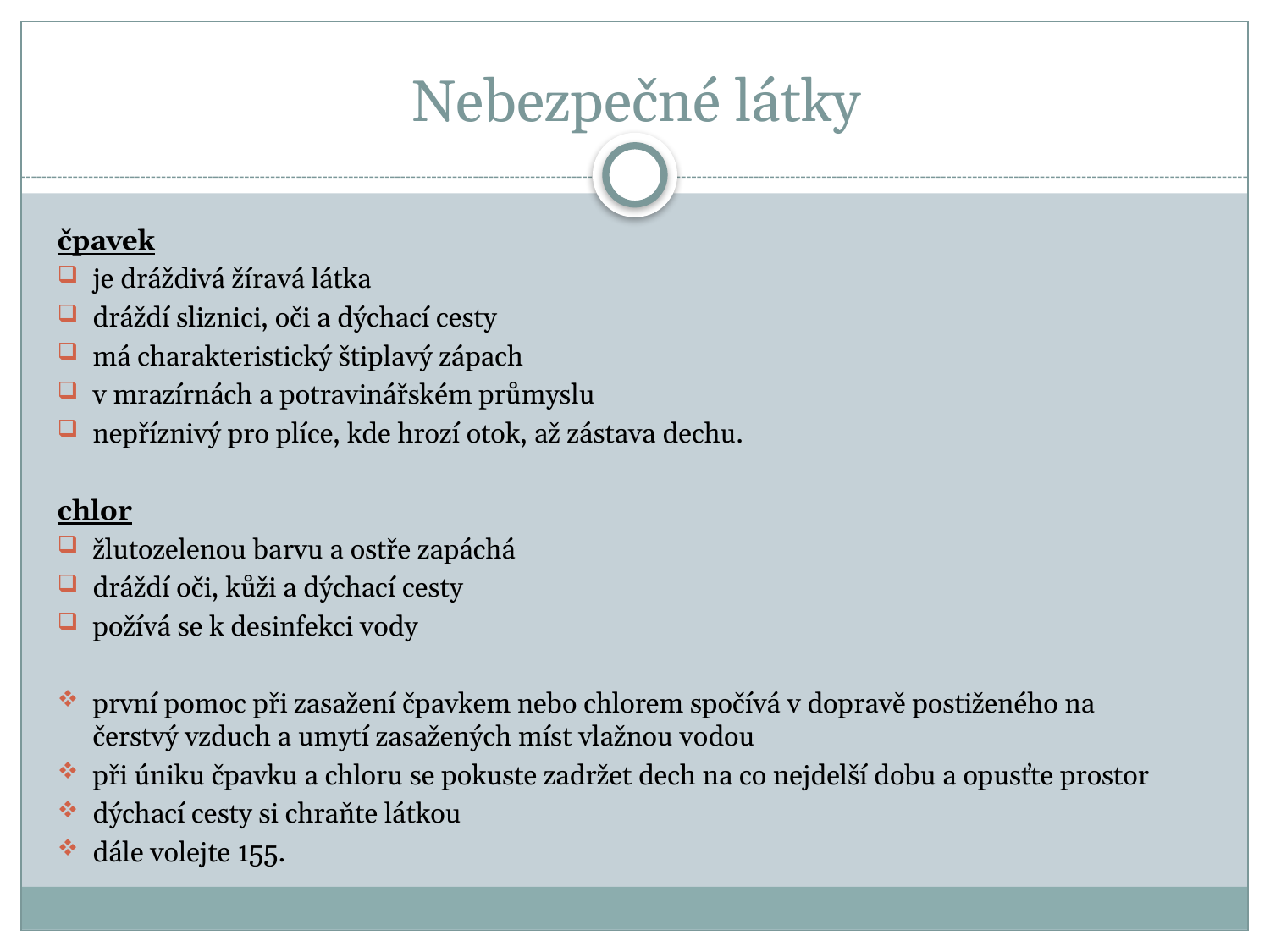

# Nebezpečné látky
čpavek
je dráždivá žíravá látka
dráždí sliznici, oči a dýchací cesty
má charakteristický štiplavý zápach
v mrazírnách a potravinářském průmyslu
nepříznivý pro plíce, kde hrozí otok, až zástava dechu.

chlor
žlutozelenou barvu a ostře zapáchá
dráždí oči, kůži a dýchací cesty
požívá se k desinfekci vody

první pomoc při zasažení čpavkem nebo chlorem spočívá v dopravě postiženého na čerstvý vzduch a umytí zasažených míst vlažnou vodou
při úniku čpavku a chloru se pokuste zadržet dech na co nejdelší dobu a opusťte prostor
dýchací cesty si chraňte látkou
dále volejte 155.